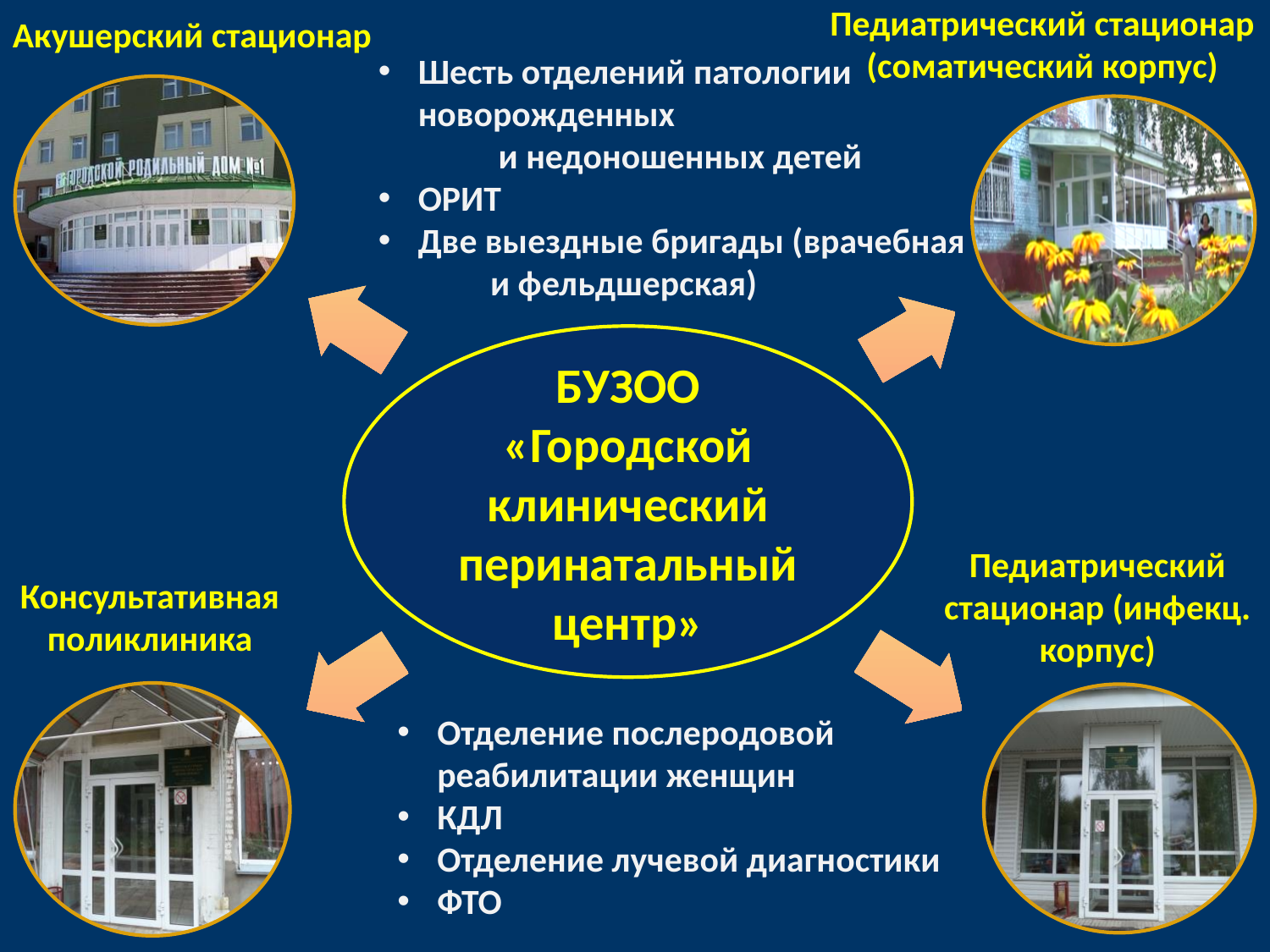

Акушерский стационар
БУЗОО
«Городской клинический перинатальный центр»

Педиатрический стационар
(соматический корпус)
Шесть отделений патологии новорожденных                                                       и недоношенных детей
ОРИТ
Две выездные бригады (врачебная                  и фельдшерская)
Педиатрический стационар (инфекц. корпус)
Консультативная поликлиника
Отделение послеродовой реабилитации женщин
КДЛ
Отделение лучевой диагностики
ФТО